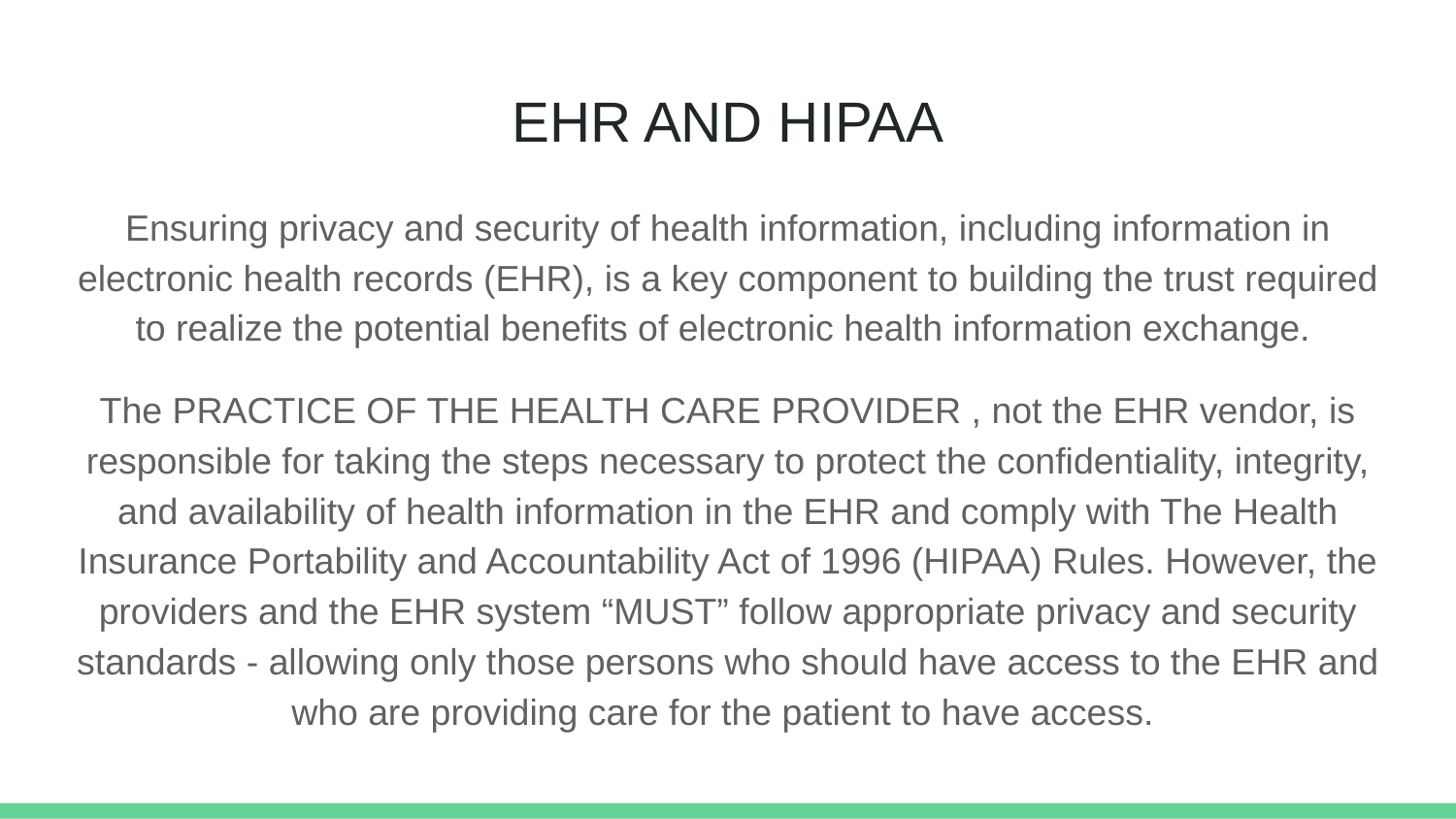

# EHR AND HIPAA
Ensuring privacy and security of health information, including information in electronic health records (EHR), is a key component to building the trust required to realize the potential benefits of electronic health information exchange.
The PRACTICE OF THE HEALTH CARE PROVIDER , not the EHR vendor, is responsible for taking the steps necessary to protect the confidentiality, integrity, and availability of health information in the EHR and comply with The Health Insurance Portability and Accountability Act of 1996 (HIPAA) Rules. However, the providers and the EHR system “MUST” follow appropriate privacy and security standards - allowing only those persons who should have access to the EHR and who are providing care for the patient to have access.